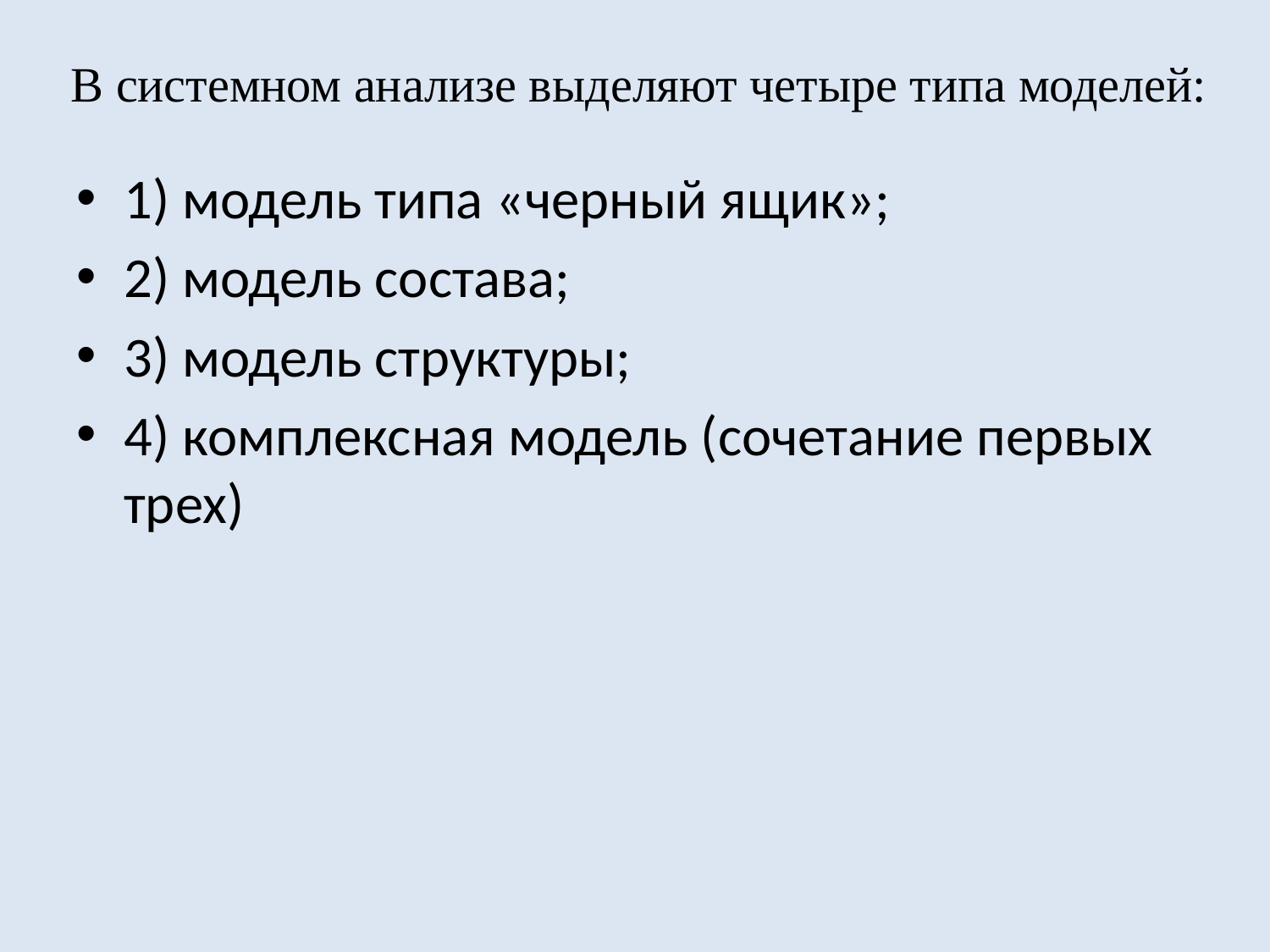

# В системном анализе выделяют четыре типа моделей:
1) модель типа «черный ящик»;
2) модель состава;
3) модель структуры;
4) комплексная модель (сочетание первых трех)